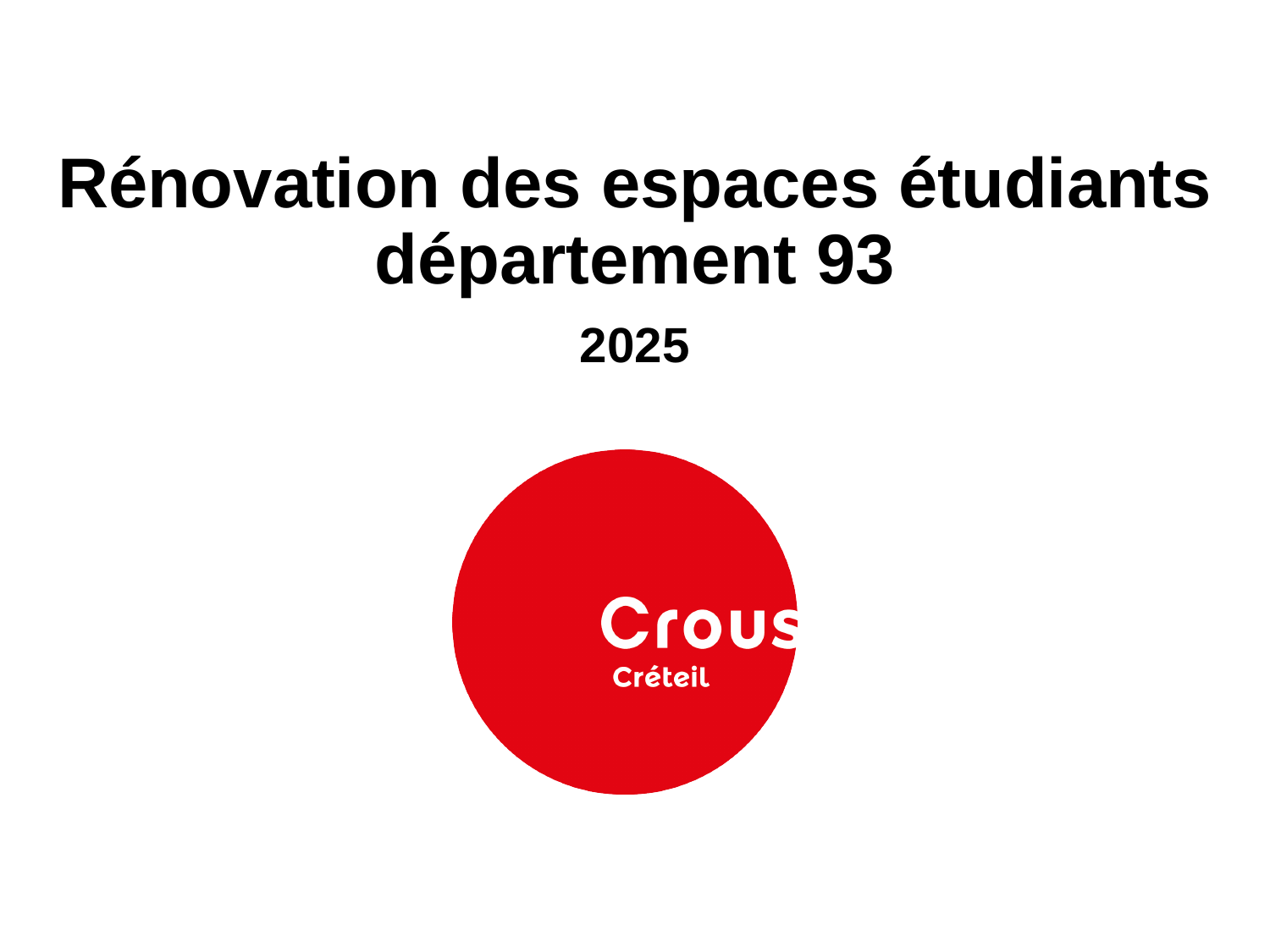

# Rénovation des espaces étudiants département 93
2025